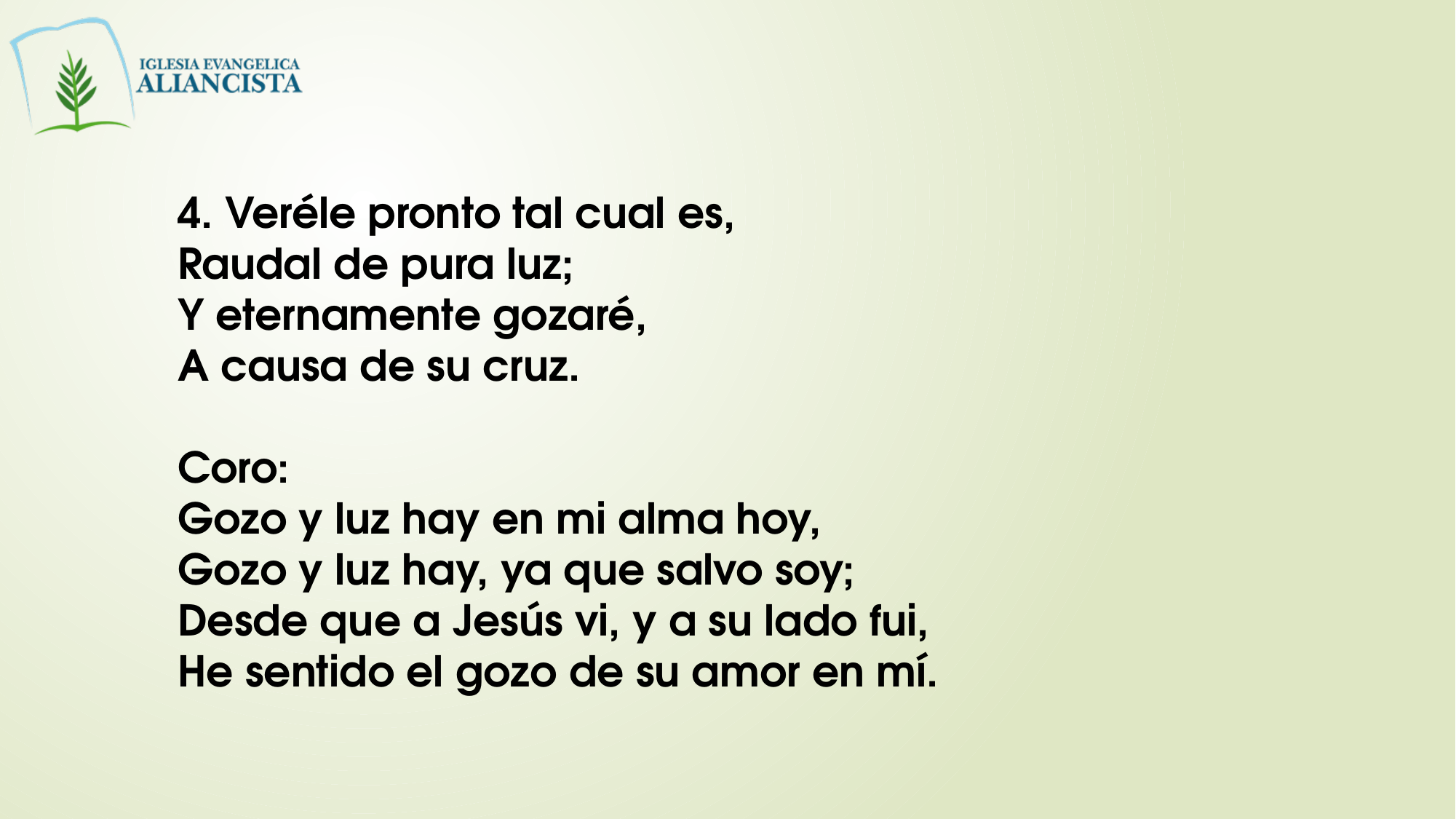

4. Veréle pronto tal cual es,
Raudal de pura luz;
Y eternamente gozaré,
A causa de su cruz.

Coro:
Gozo y luz hay en mi alma hoy,
Gozo y luz hay, ya que salvo soy;
Desde que a Jesús vi, y a su lado fui,
He sentido el gozo de su amor en mí.